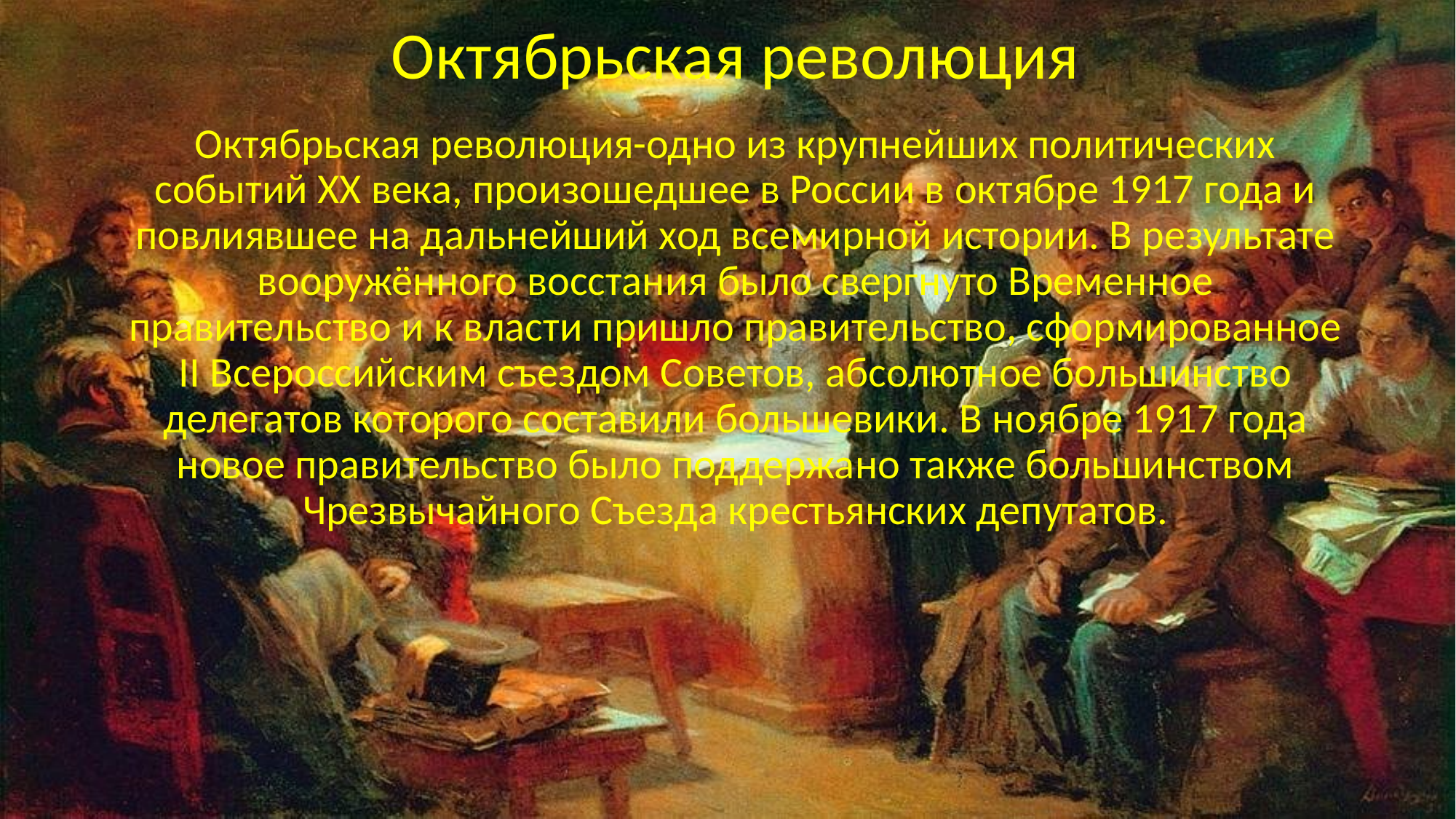

# Октябрьская революция
Октябрьская революция-одно из крупнейших политических событий XX века, произошедшее в России в октябре 1917 года и повлиявшее на дальнейший ход всемирной истории. В результате вооружённого восстания было свергнуто Временное правительство и к власти пришло правительство, сформированное II Всероссийским съездом Советов, абсолютное большинство делегатов которого составили большевики. В ноябре 1917 года новое правительство было поддержано также большинством Чрезвычайного Съезда крестьянских депутатов.